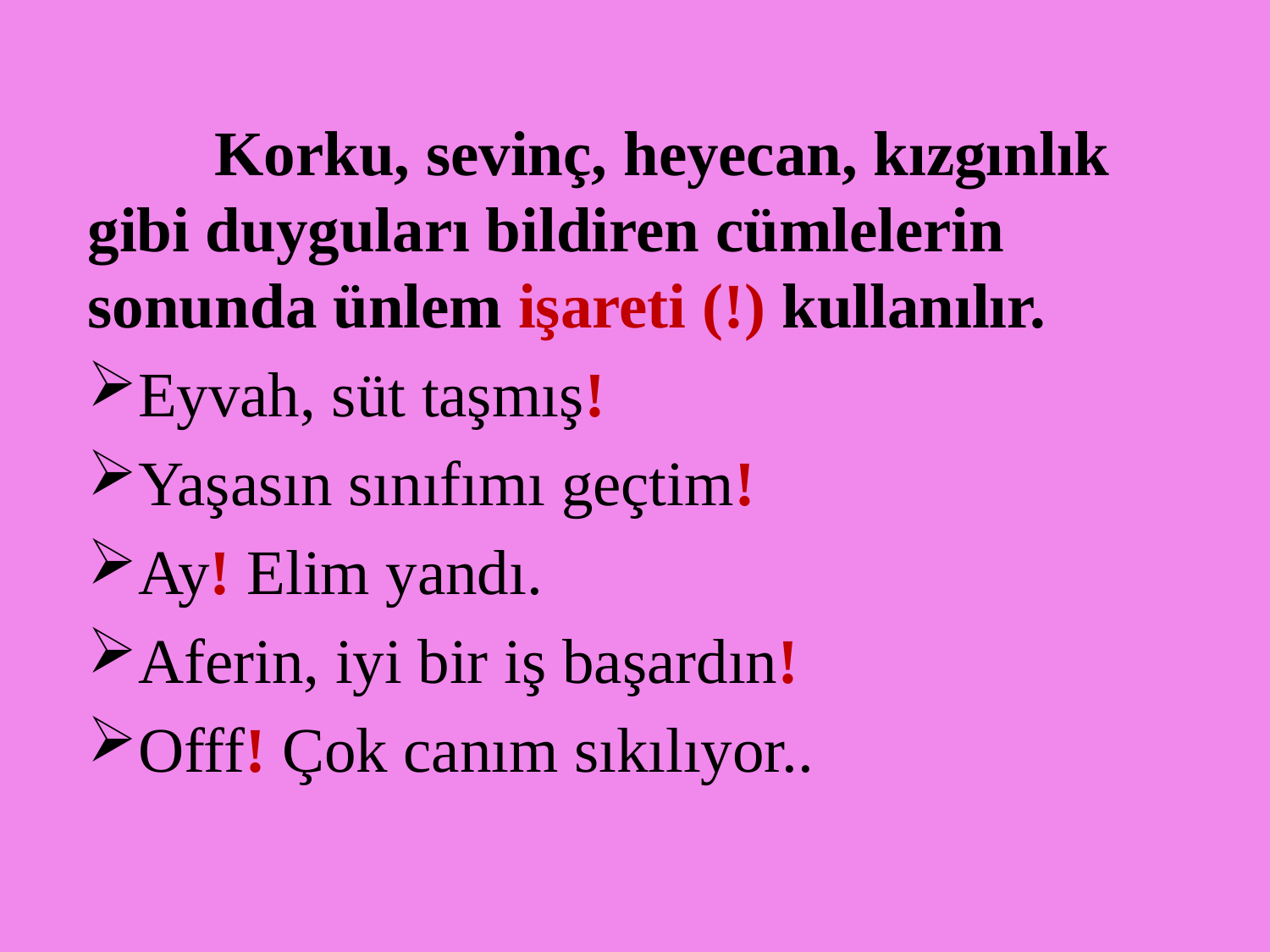

Korku, sevinç, heyecan, kızgınlık gibi duyguları bildiren cümlelerin sonunda ünlem işareti (!) kullanılır.
Eyvah, süt taşmış!
Yaşasın sınıfımı geçtim!
Ay! Elim yandı.
Aferin, iyi bir iş başardın!
Offf! Çok canım sıkılıyor..